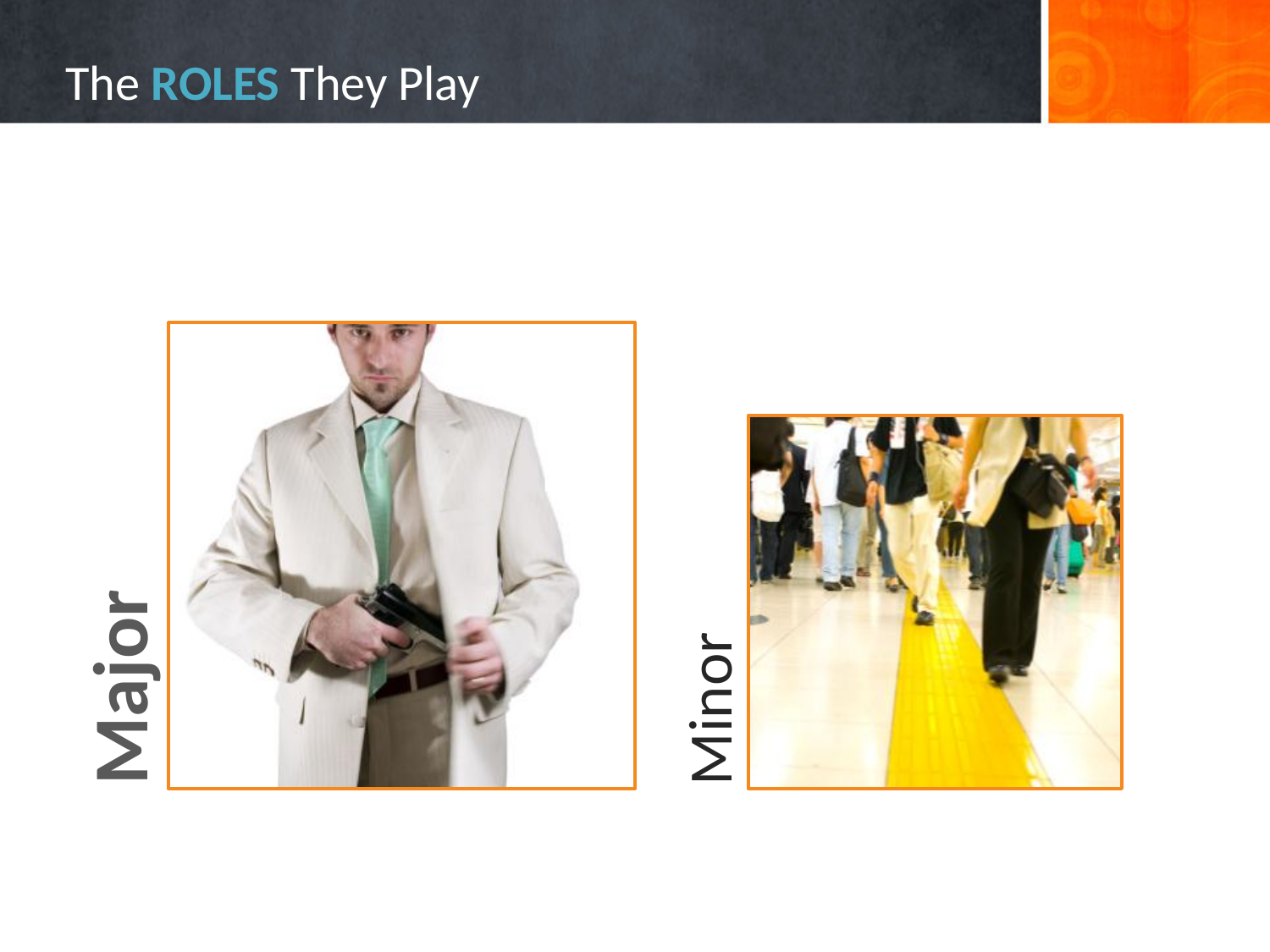

# The ROLES They Play
Major
Minor